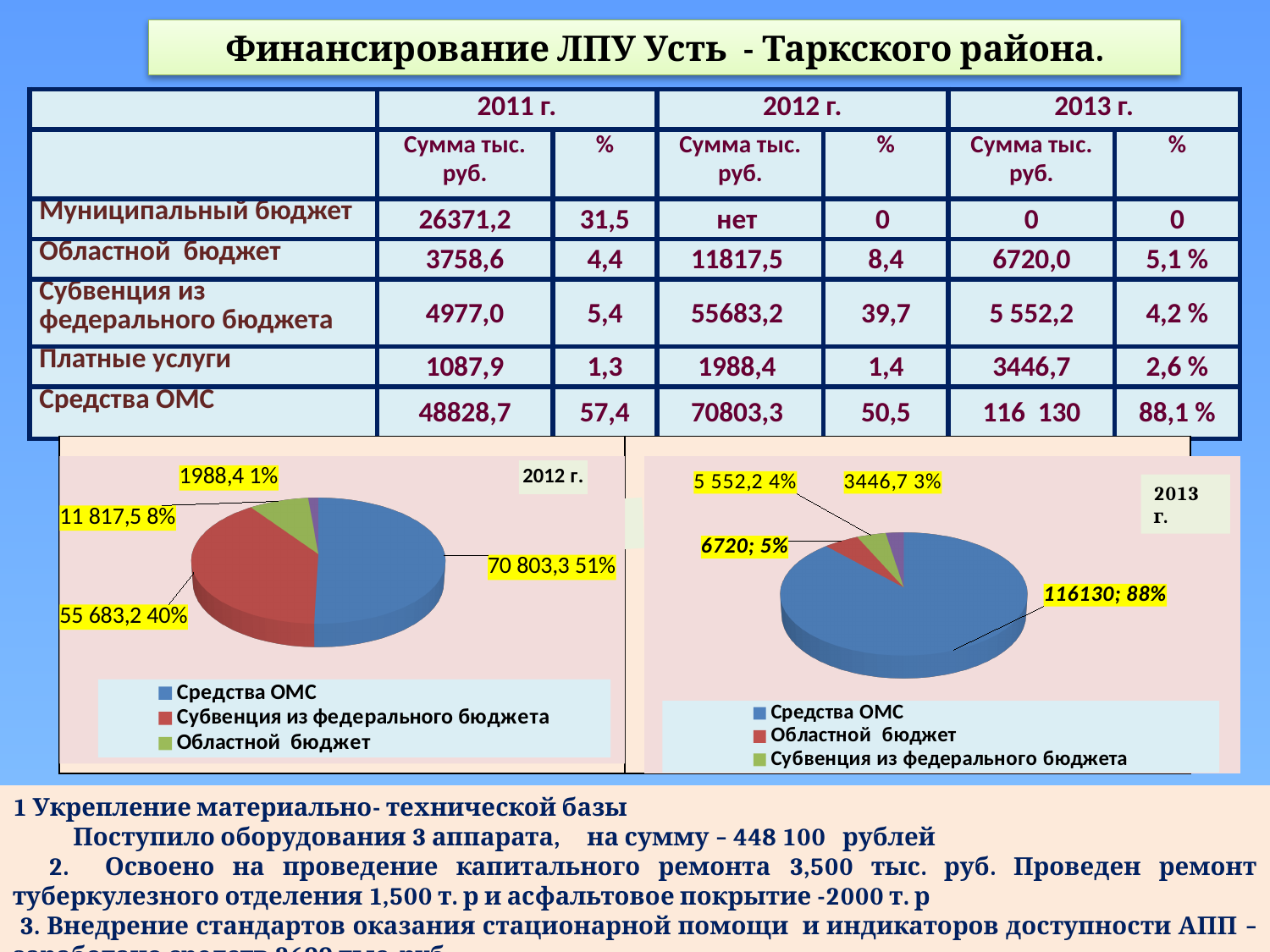

Финансирование ЛПУ Усть  - Таркского района.
|  | 2011 г. |  | 2012 г. |  | 2013 г. |  |
| --- | --- | --- | --- | --- | --- | --- |
|  | Сумма тыс. руб. | % | Сумма тыс. руб. | % | Сумма тыс. руб. | % |
| Муниципальный бюджет | 26371,2 | 31,5 | нет | 0 | 0 | 0 |
| Областной бюджет | 3758,6 | 4,4 | 11817,5 | 8,4 | 6720,0 | 5,1 % |
| Субвенция из федерального бюджета | 4977,0 | 5,4 | 55683,2 | 39,7 | 5 552,2 | 4,2 % |
| Платные услуги | 1087,9 | 1,3 | 1988,4 | 1,4 | 3446,7 | 2,6 % |
| Средства ОМС | 48828,7 | 57,4 | 70803,3 | 50,5 | 116 130 | 88,1 % |
|  |  |
| --- | --- |

[unsupported chart]

[unsupported chart]

2013 г.
 2012 г.
2013 г.
1 Укрепление материально- технической базы
           Поступило оборудования 3 аппарата,     на сумму – 448 100   рублей
  2.  Освоено на проведение капитального ремонта 3,500 тыс. руб. Проведен ремонт туберкулезного отделения 1,500 т. р и асфальтовое покрытие -2000 т. р
 3. Внедрение стандартов оказания стационарной помощи  и индикаторов доступности АПП – заработано средств 2699 тыс. руб.